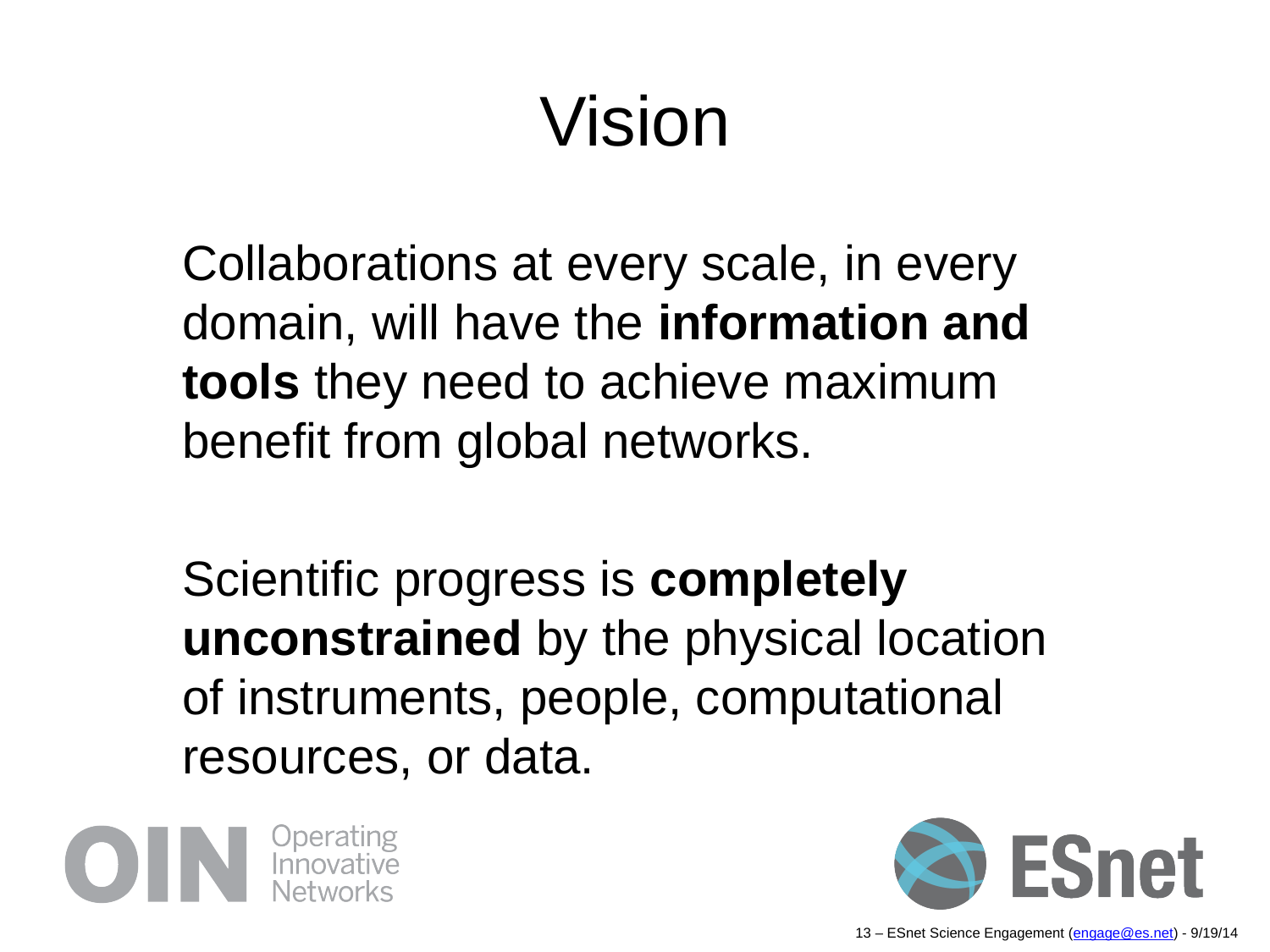

# Vision
Collaborations at every scale, in every domain, will have the information and tools they need to achieve maximum benefit from global networks.

Scientific progress is completely unconstrained by the physical location of instruments, people, computational resources, or data.

13 – ESnet Science Engagement (engage@es.net) - 9/19/14